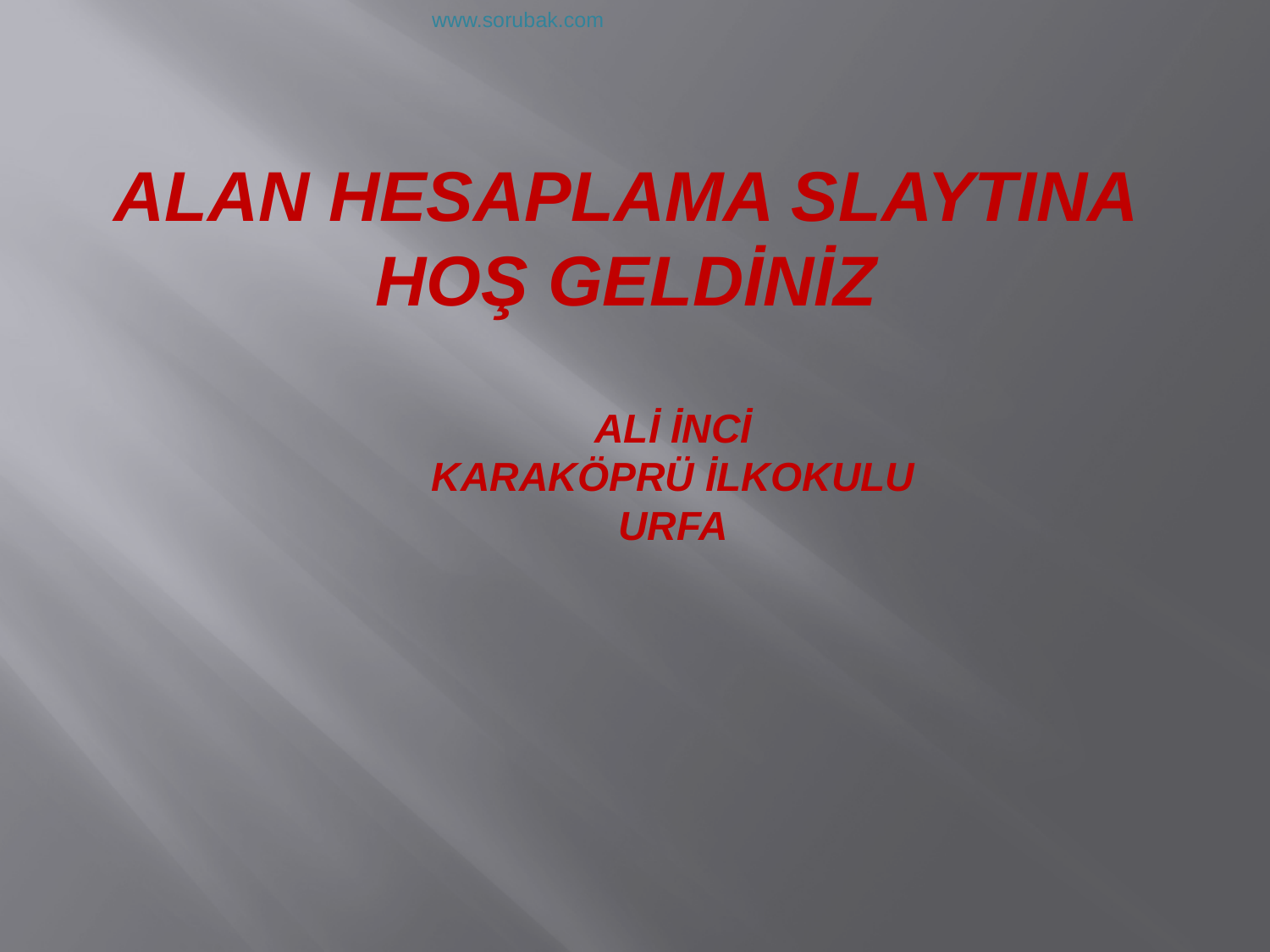

www.sorubak.com
# ALAN HESAPLAMA SLAYTINA HOŞ GELDİNİZ
ALİ İNCİ
KARAKÖPRÜ İLKOKULU
URFA